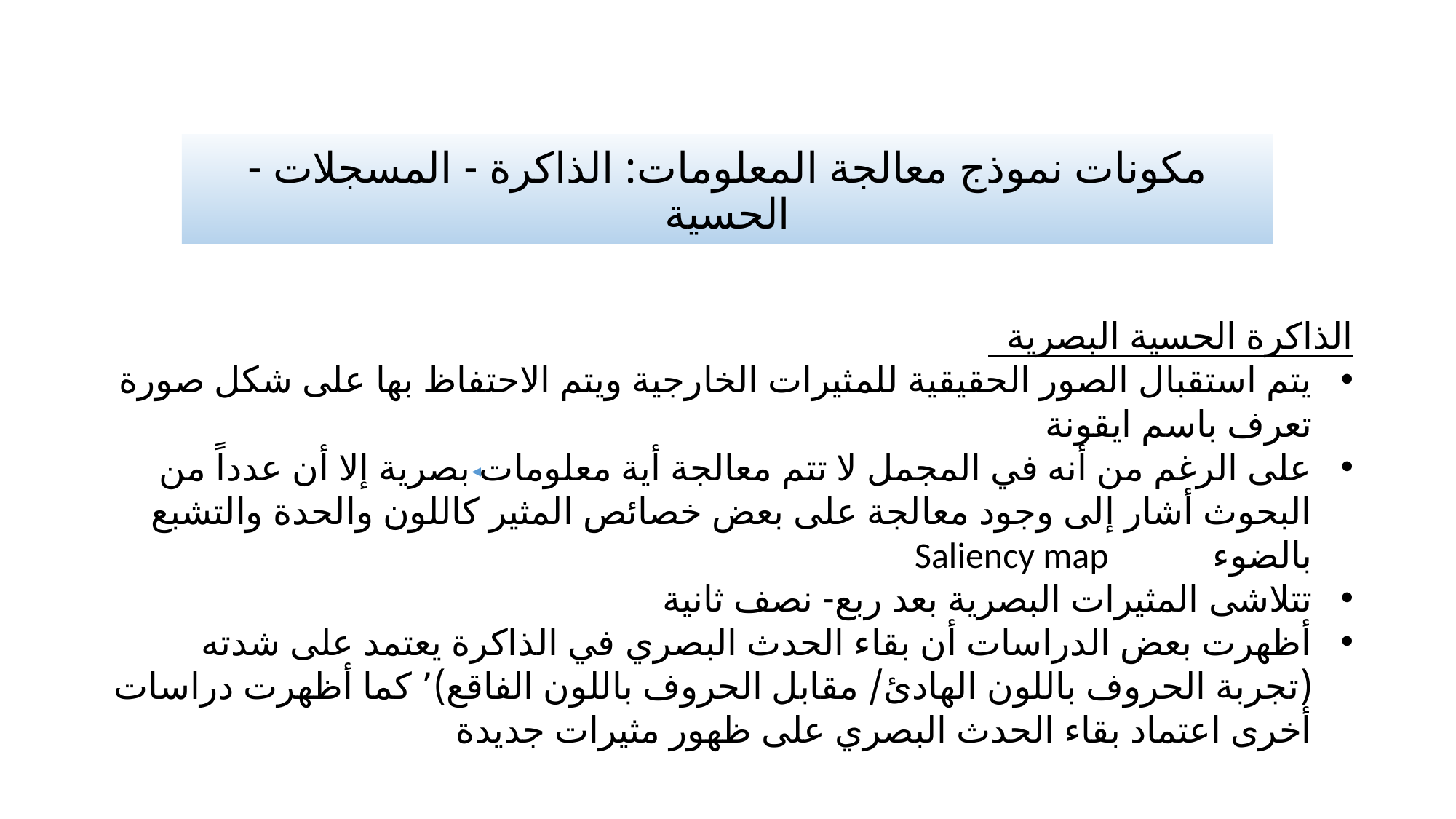

# مكونات نموذج معالجة المعلومات: الذاكرة - المسجلات - الحسية
الذاكرة الحسية البصرية
يتم استقبال الصور الحقيقية للمثيرات الخارجية ويتم الاحتفاظ بها على شكل صورة تعرف باسم ايقونة
على الرغم من أنه في المجمل لا تتم معالجة أية معلومات بصرية إلا أن عدداً من البحوث أشار إلى وجود معالجة على بعض خصائص المثير كاللون والحدة والتشبع بالضوء           Saliency map
تتلاشى المثيرات البصرية بعد ربع- نصف ثانية
أظهرت بعض الدراسات أن بقاء الحدث البصري في الذاكرة يعتمد على شدته (تجربة الحروف باللون الهادئ/ مقابل الحروف باللون الفاقع)٬ كما أظهرت دراسات أخرى اعتماد بقاء الحدث البصري على ظهور مثيرات جديدة